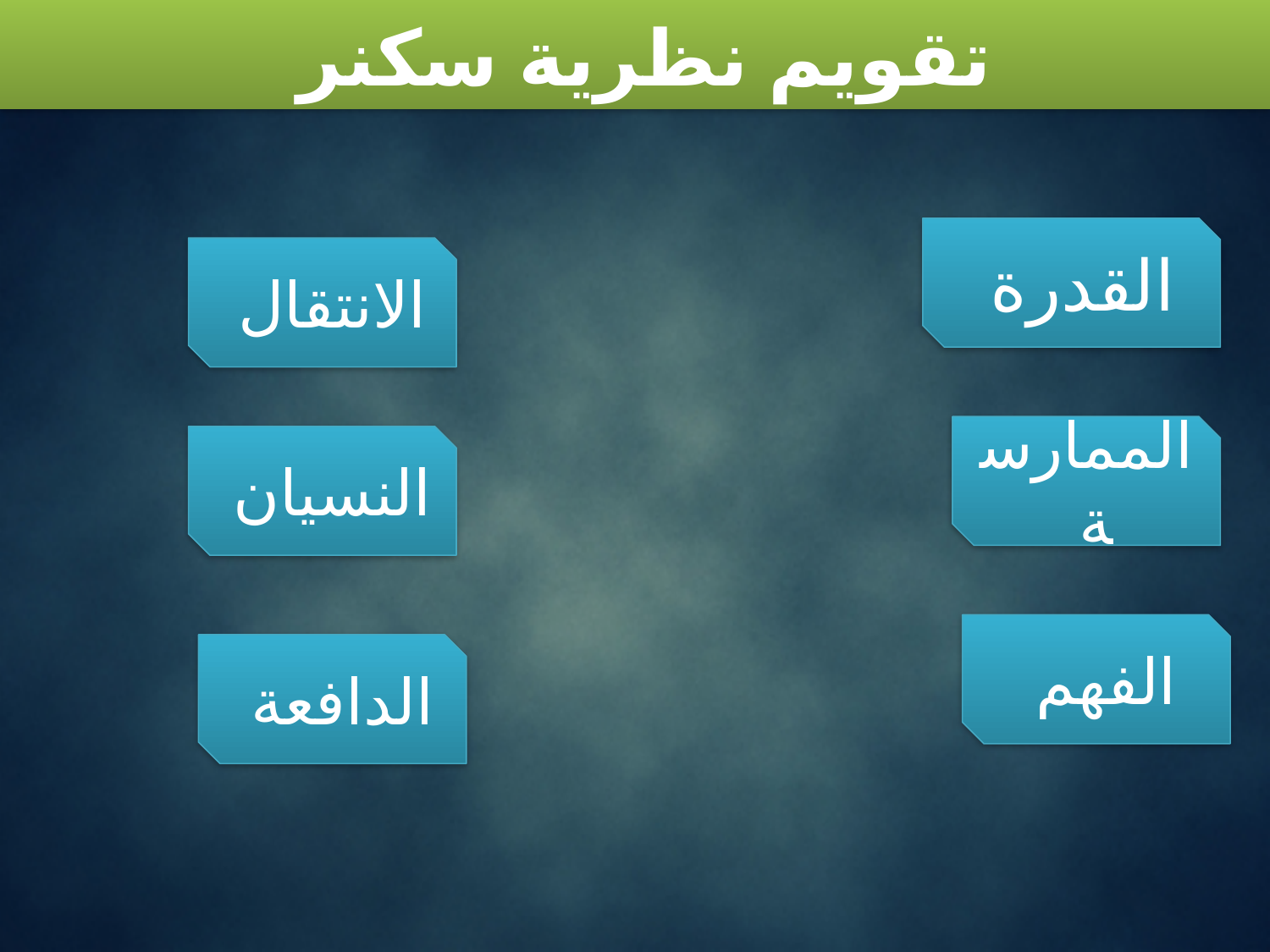

تقويم نظرية سكنر
القدرة
الانتقال
الممارسة
النسيان
الفهم
الدافعة